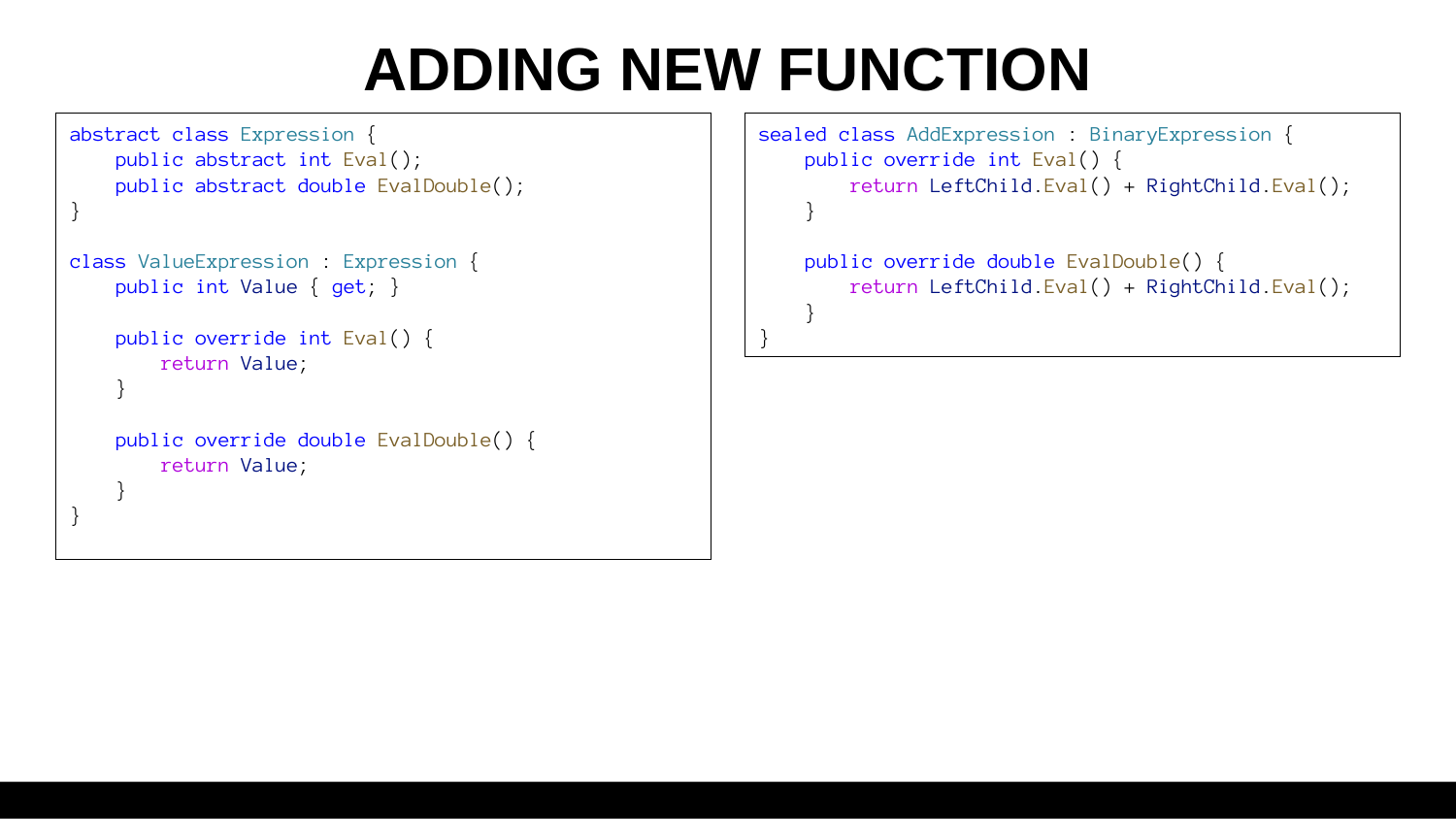

# ADDING NEW FUNCTION
abstract class Expression {
    public abstract int Eval();
    public abstract double EvalDouble();
}
class ValueExpression : Expression {
    public int Value { get; }

    public override int Eval() {
        return Value;
    }

    public override double EvalDouble() {
        return Value;
    }
}

sealed class AddExpression : BinaryExpression {
    public override int Eval() {
        return LeftChild.Eval() + RightChild.Eval();
    }

    public override double EvalDouble() {
        return LeftChild.Eval() + RightChild.Eval();
    }
}